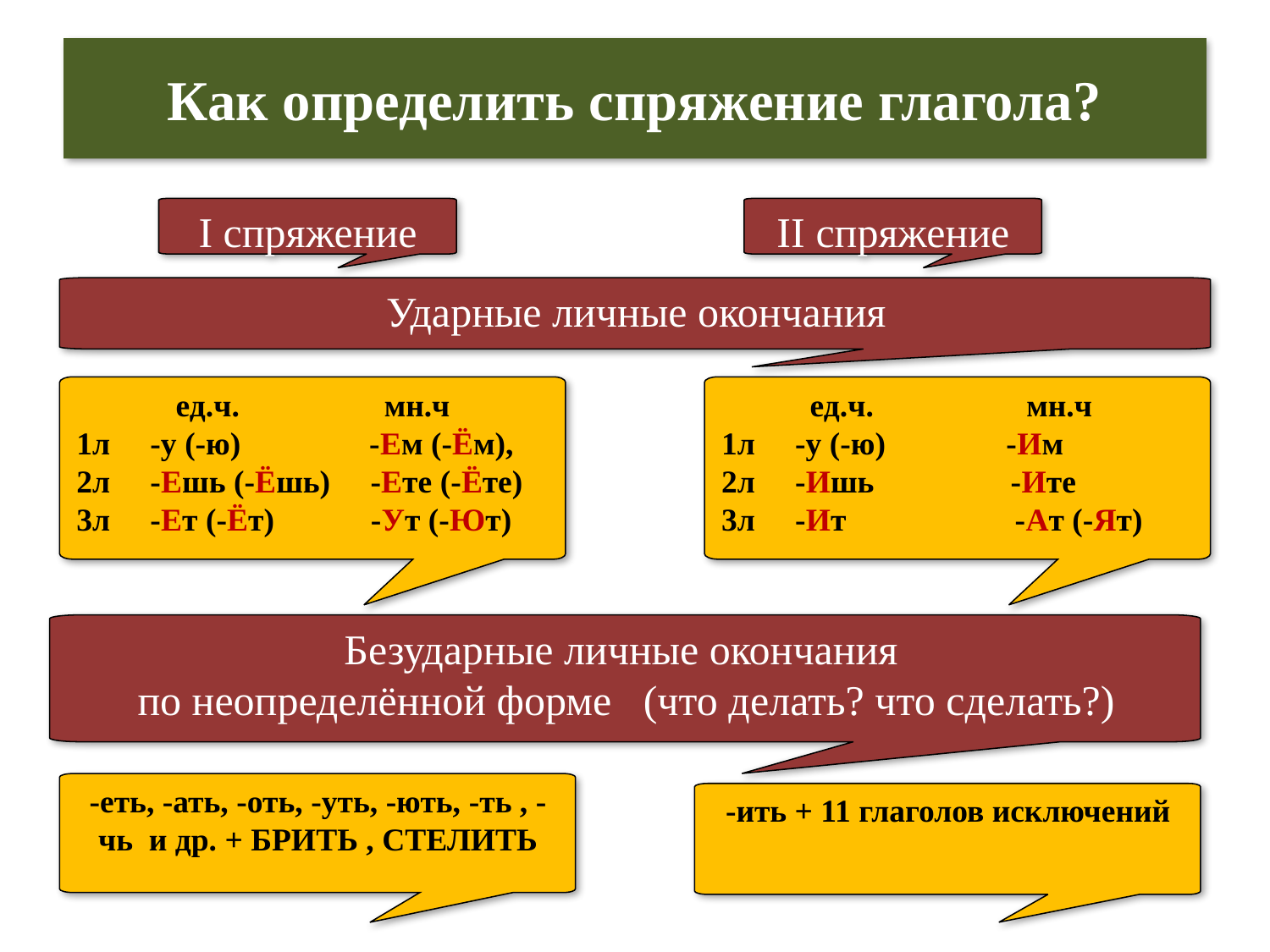

# Как определить спряжение глагола?
I спряжение
II спряжение
Ударные личные окончания
ед.ч.                  мн.ч
1л     -у (-ю)                -Ем (-Ём),
2л     -Ешь (-Ёшь)     -Ете (-Ёте)
3л     -Ет (-Ёт)            -Ут (-Ют)
           ед.ч.                   мн.ч
1л     -у (-ю)               -Им
2л     -Ишь                 -Ите
3л     -Ит                     -Ат (-Ят)
Безударные личные окончания
по неопределённой форме   (что делать? что сделать?)
-еть, -ать, -оть, -уть, -ють, -ть , -чь  и др. + БРИТЬ , СТЕЛИТЬ
-ить + 11 глаголов исключений